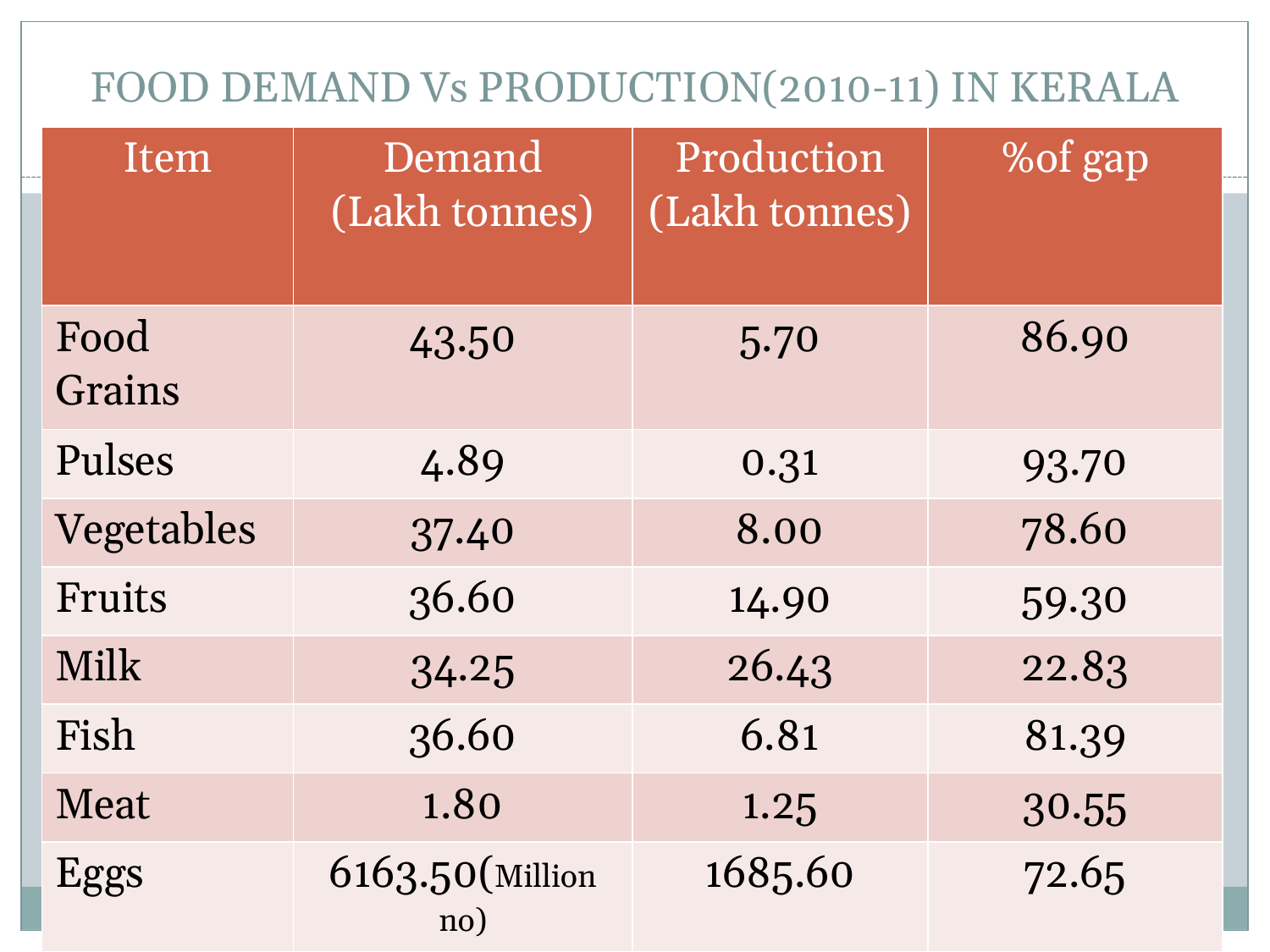

# FOOD DEMAND Vs PRODUCTION(2010-11) IN KERALA
| Item | Demand (Lakh tonnes) | Production (Lakh tonnes) | %of gap |
| --- | --- | --- | --- |
| Food Grains | 43.50 | 5.70 | 86.90 |
| Pulses | 4.89 | 0.31 | 93.70 |
| Vegetables | 37.40 | 8.00 | 78.60 |
| Fruits | 36.60 | 14.90 | 59.30 |
| Milk | 34.25 | 26.43 | 22.83 |
| Fish | 36.60 | 6.81 | 81.39 |
| Meat | 1.80 | 1.25 | 30.55 |
| Eggs | 6163.50(Million no) | 1685.60 | 72.65 |